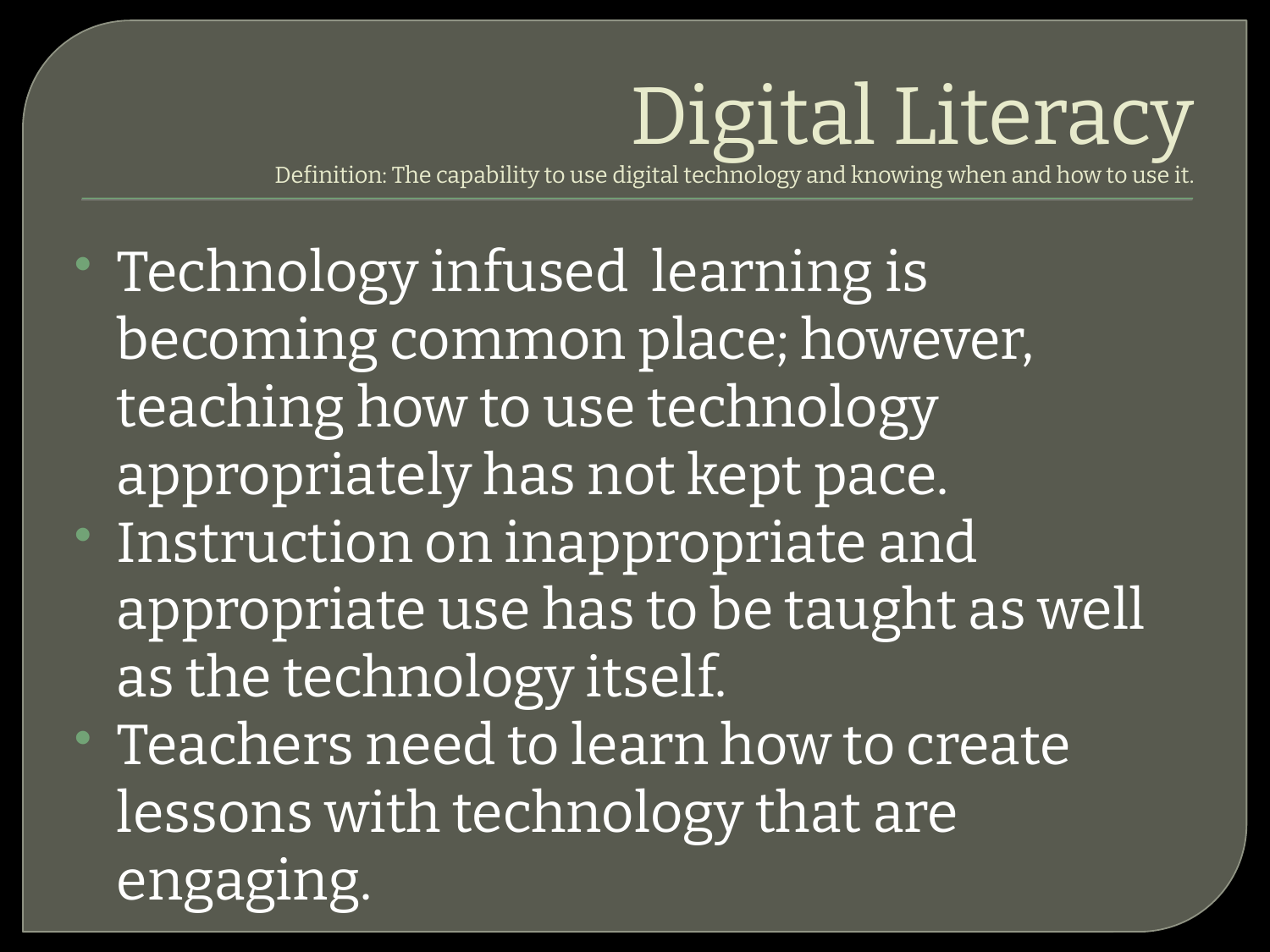

# Digital Literacy Definition: The capability to use digital technology and knowing when and how to use it.
Technology infused  learning is becoming common place; however, teaching how to use technology appropriately has not kept pace.
Instruction on inappropriate and appropriate use has to be taught as well as the technology itself.
Teachers need to learn how to create lessons with technology that are engaging.